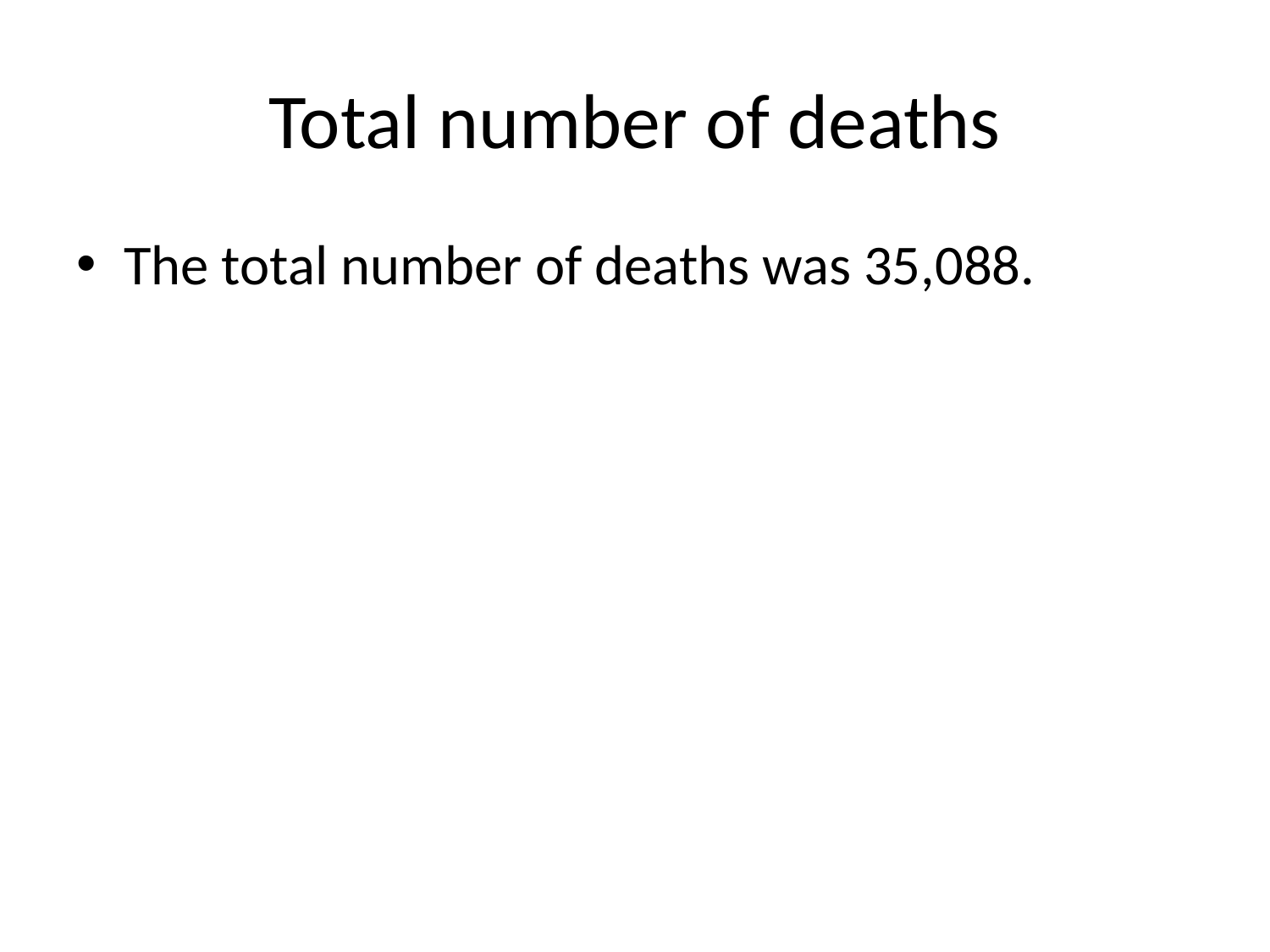

# Total number of deaths
The total number of deaths was 35,088.